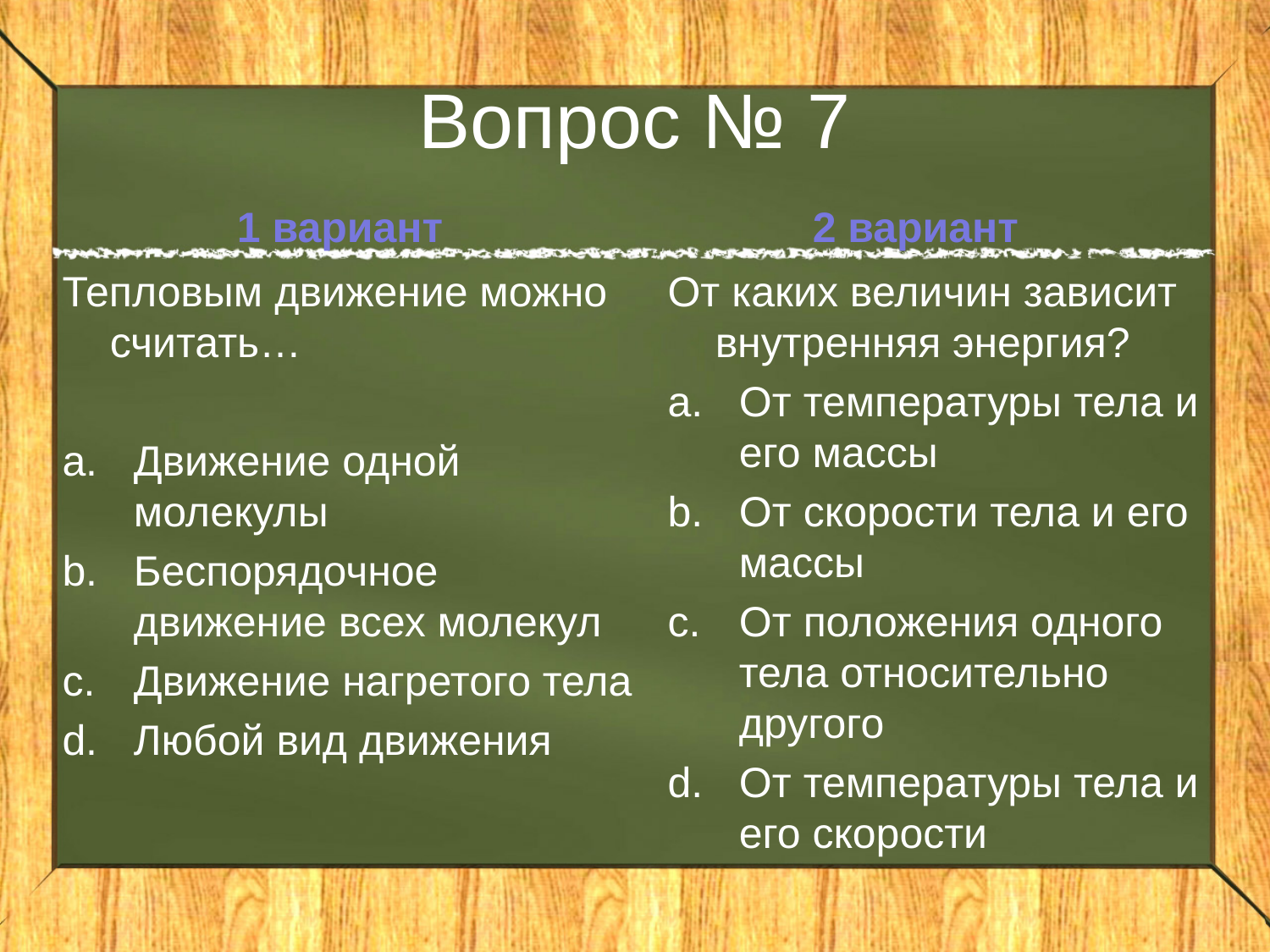

# Вопрос № 7
1 вариант
2 вариант
Тепловым движение можно считать…

Движение одной молекулы
Беспорядочное движение всех молекул
Движение нагретого тела
Любой вид движения
От каких величин зависит внутренняя энергия?
От температуры тела и его массы
От скорости тела и его массы
От положения одного тела относительно другого
От температуры тела и его скорости